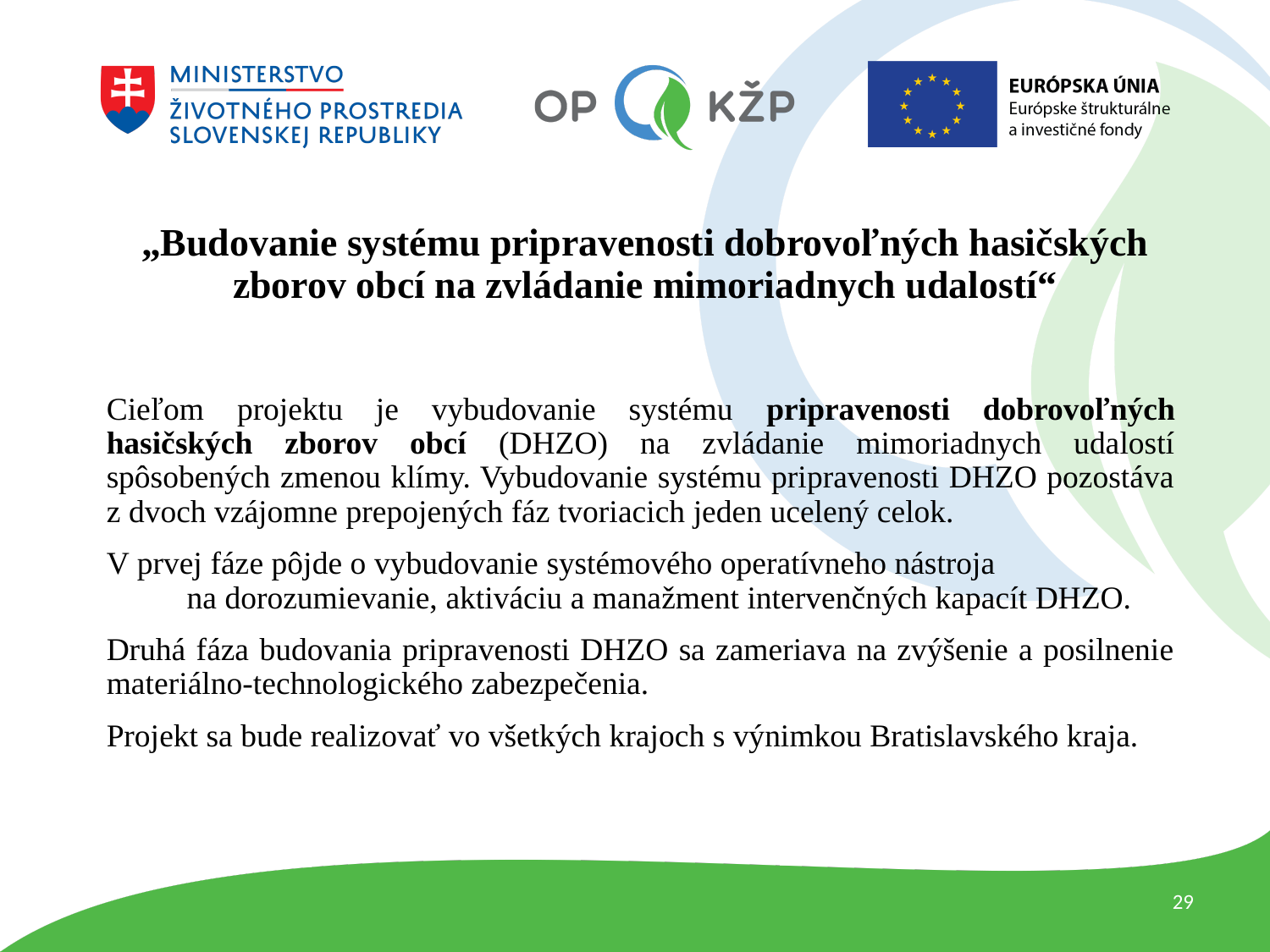

# „Budovanie systému pripravenosti dobrovoľných hasičských zborov obcí na zvládanie mimoriadnych udalostí“
Cieľom projektu je vybudovanie systému pripravenosti dobrovoľných hasičských zborov obcí (DHZO) na zvládanie mimoriadnych udalostí spôsobených zmenou klímy. Vybudovanie systému pripravenosti DHZO pozostáva z dvoch vzájomne prepojených fáz tvoriacich jeden ucelený celok.
V prvej fáze pôjde o vybudovanie systémového operatívneho nástroja                                 na dorozumievanie, aktiváciu a manažment intervenčných kapacít DHZO.
Druhá fáza budovania pripravenosti DHZO sa zameriava na zvýšenie a posilnenie materiálno-technologického zabezpečenia.
Projekt sa bude realizovať vo všetkých krajoch s výnimkou Bratislavského kraja.
29